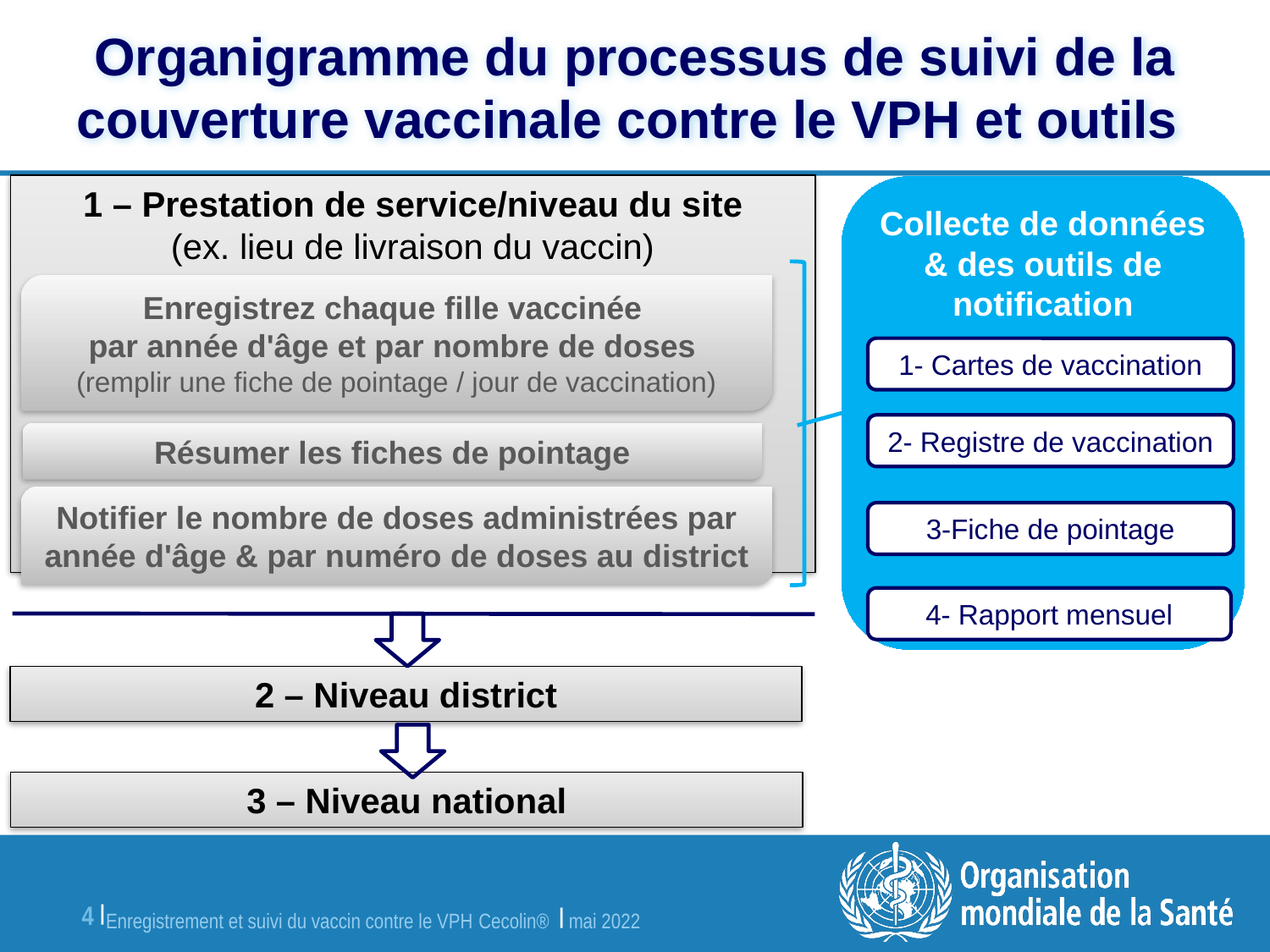

# Organigramme du processus de suivi de la couverture vaccinale contre le VPH et outils
1 – Prestation de service/niveau du site
(ex. lieu de livraison du vaccin)

Collecte de données & des outils de notification

Enregistrez chaque fille vaccinée
par année d'âge et par nombre de doses
(remplir une fiche de pointage / jour de vaccination)
1- Cartes de vaccination
2- Registre de vaccination
Résumer les fiches de pointage
Notifier le nombre de doses administrées par année d'âge & par numéro de doses au district
3-Fiche de pointage
4- Rapport mensuel

2 – Niveau district

3 – Niveau national